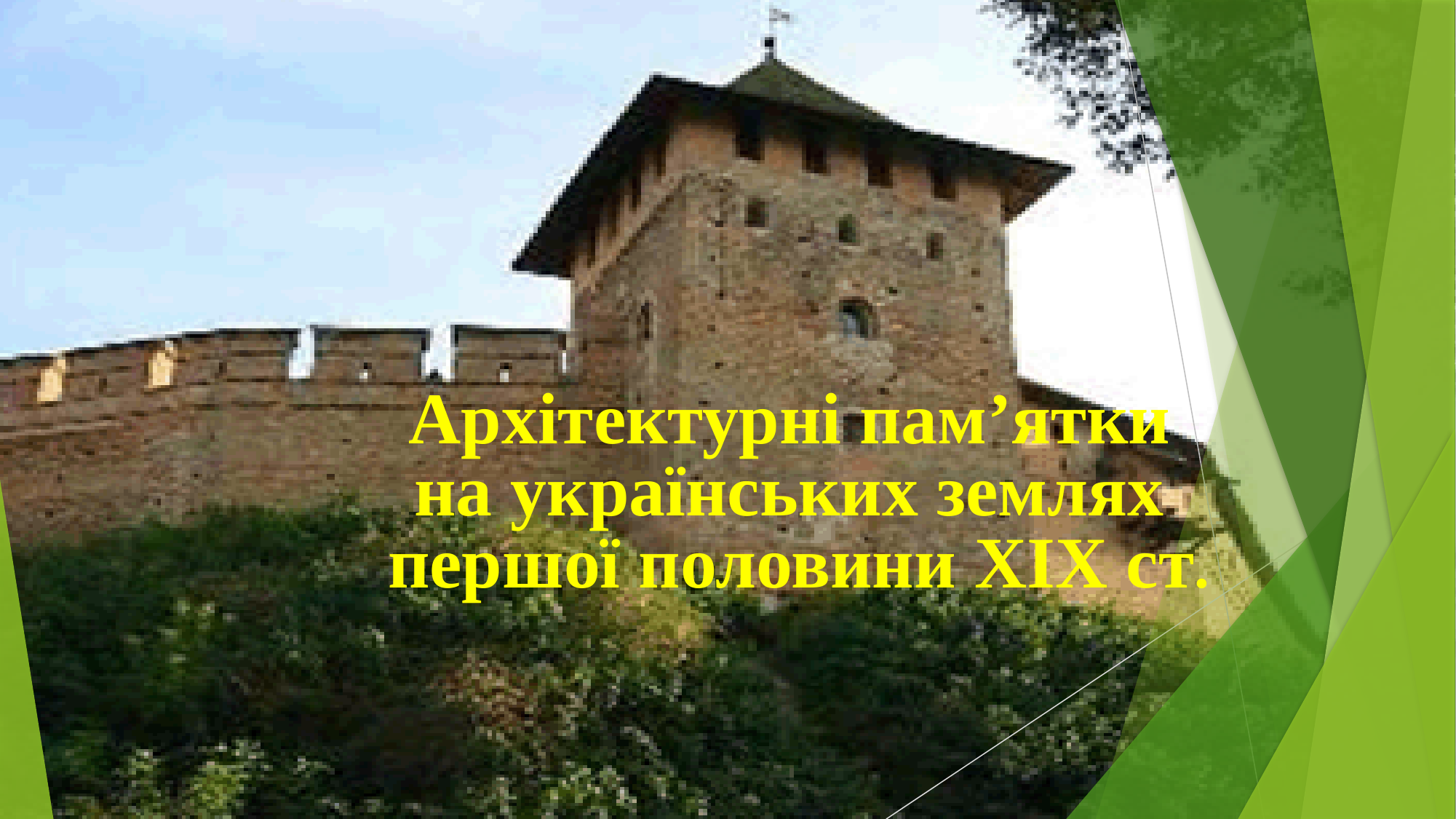

Архітектурні пам’ятки

на українських землях

першої половини XIX ст.